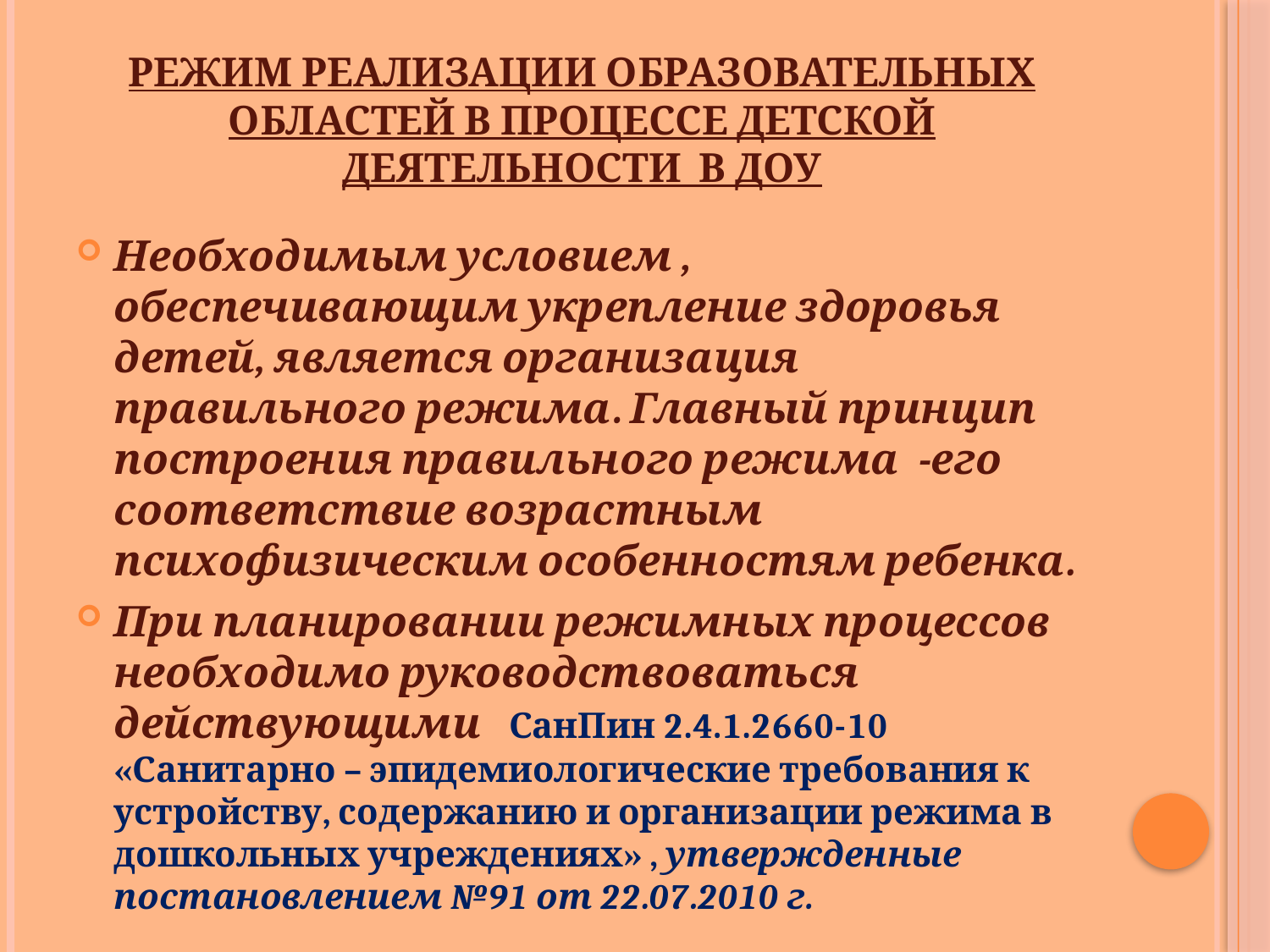

# Режим реализации образовательных областей в процессе детской деятельности  в ДОУ
Необходимым условием , обеспечивающим укрепление здоровья детей, является организация правильного режима. Главный принцип построения правильного режима  -его соответствие возрастным психофизическим особенностям ребенка.
При планировании режимных процессов необходимо руководствоваться действующими   СанПин 2.4.1.2660-10 «Санитарно – эпидемиологические требования к устройству, содержанию и организации режима в дошкольных учреждениях» , утвержденные  постановлением №91 от 22.07.2010 г.